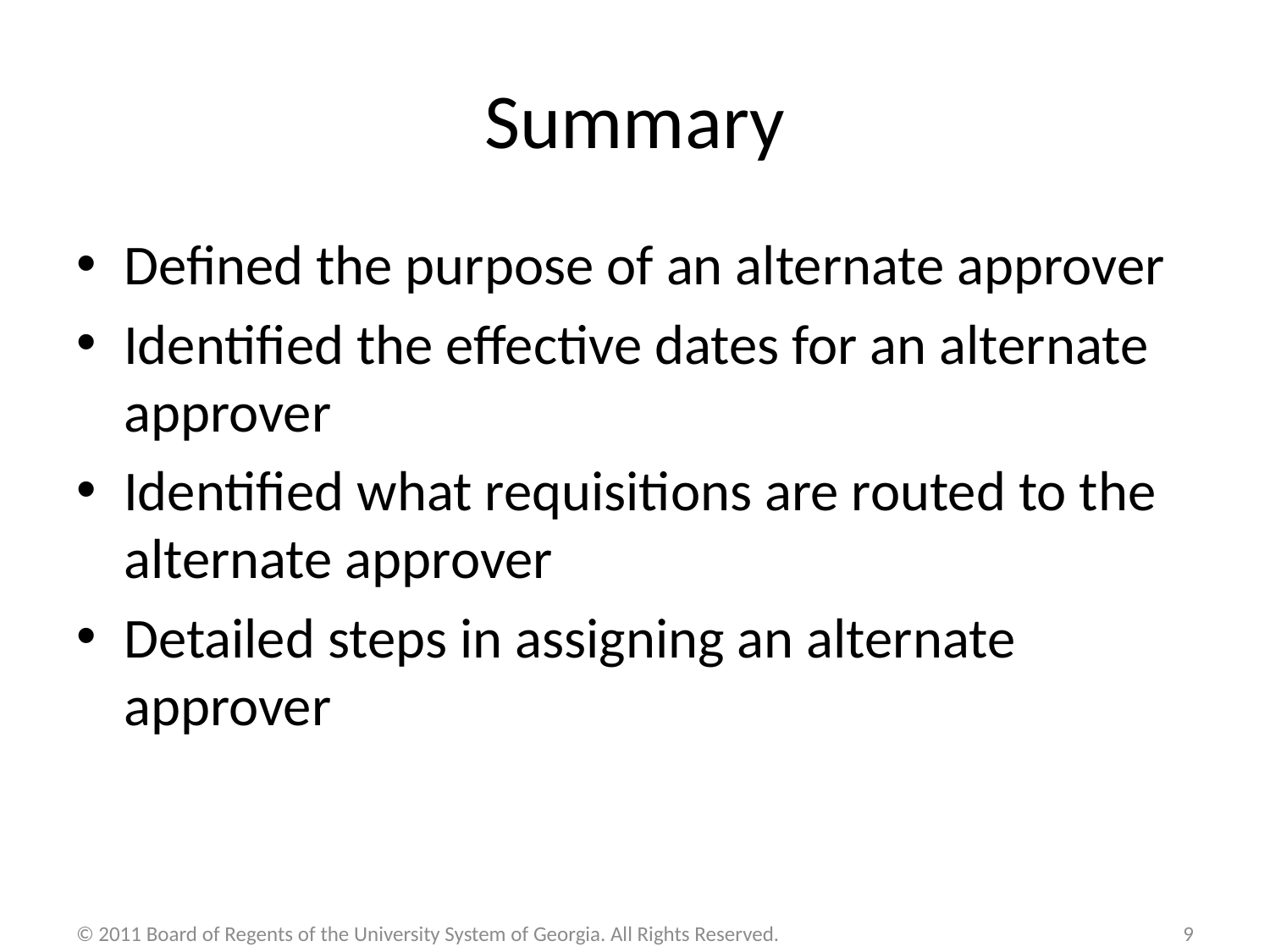

# Summary
Defined the purpose of an alternate approver
Identified the effective dates for an alternate approver
Identified what requisitions are routed to the alternate approver
Detailed steps in assigning an alternate approver

© 2011 Board of Regents of the University System of Georgia. All Rights Reserved.
9